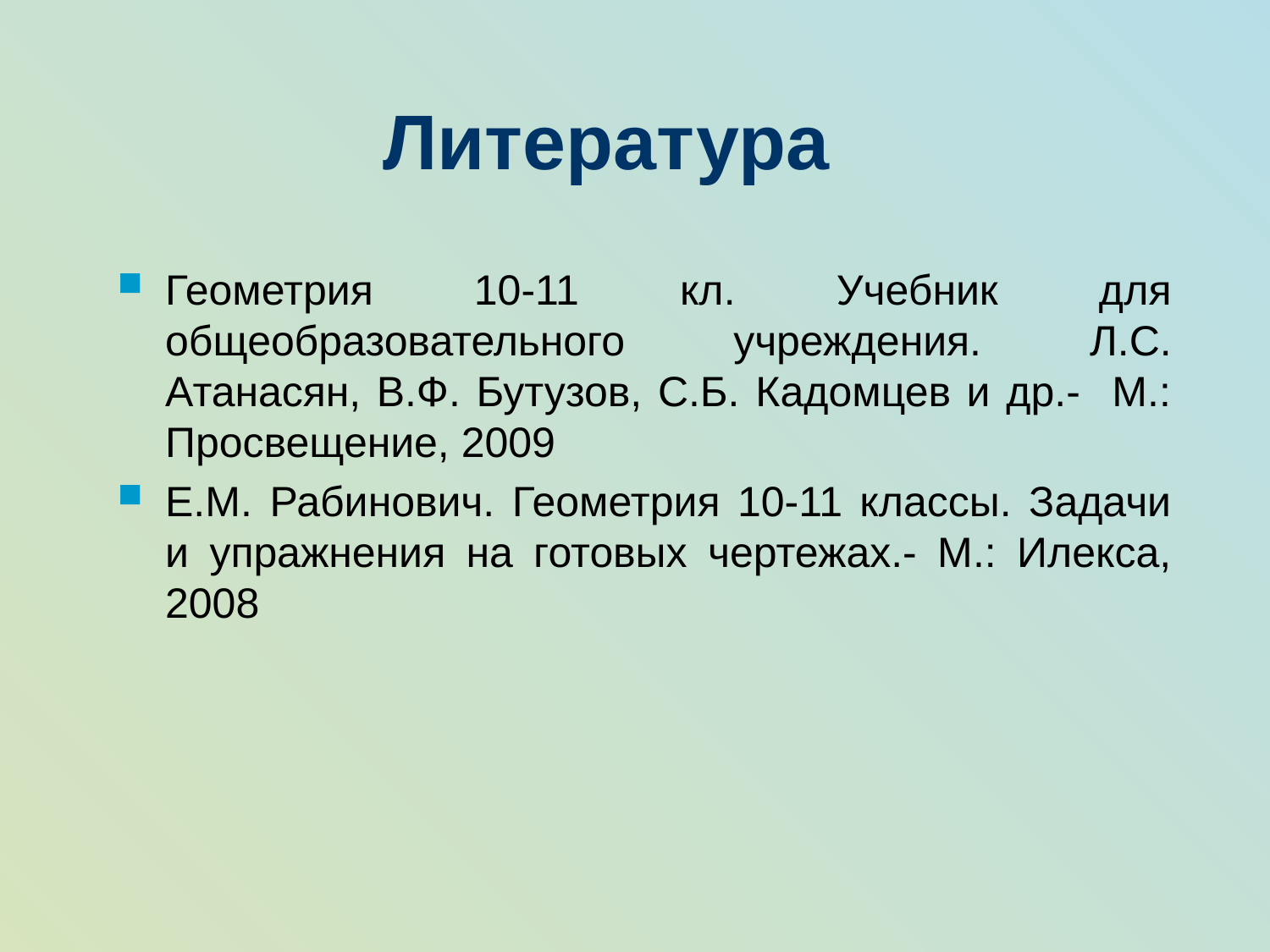

Литература
Геометрия 10-11 кл. Учебник для общеобразовательного учреждения. Л.С. Атанасян, В.Ф. Бутузов, С.Б. Кадомцев и др.-  М.: Просвещение, 2009
Е.М. Рабинович. Геометрия 10-11 классы. Задачи и упражнения на готовых чертежах.- М.: Илекса, 2008